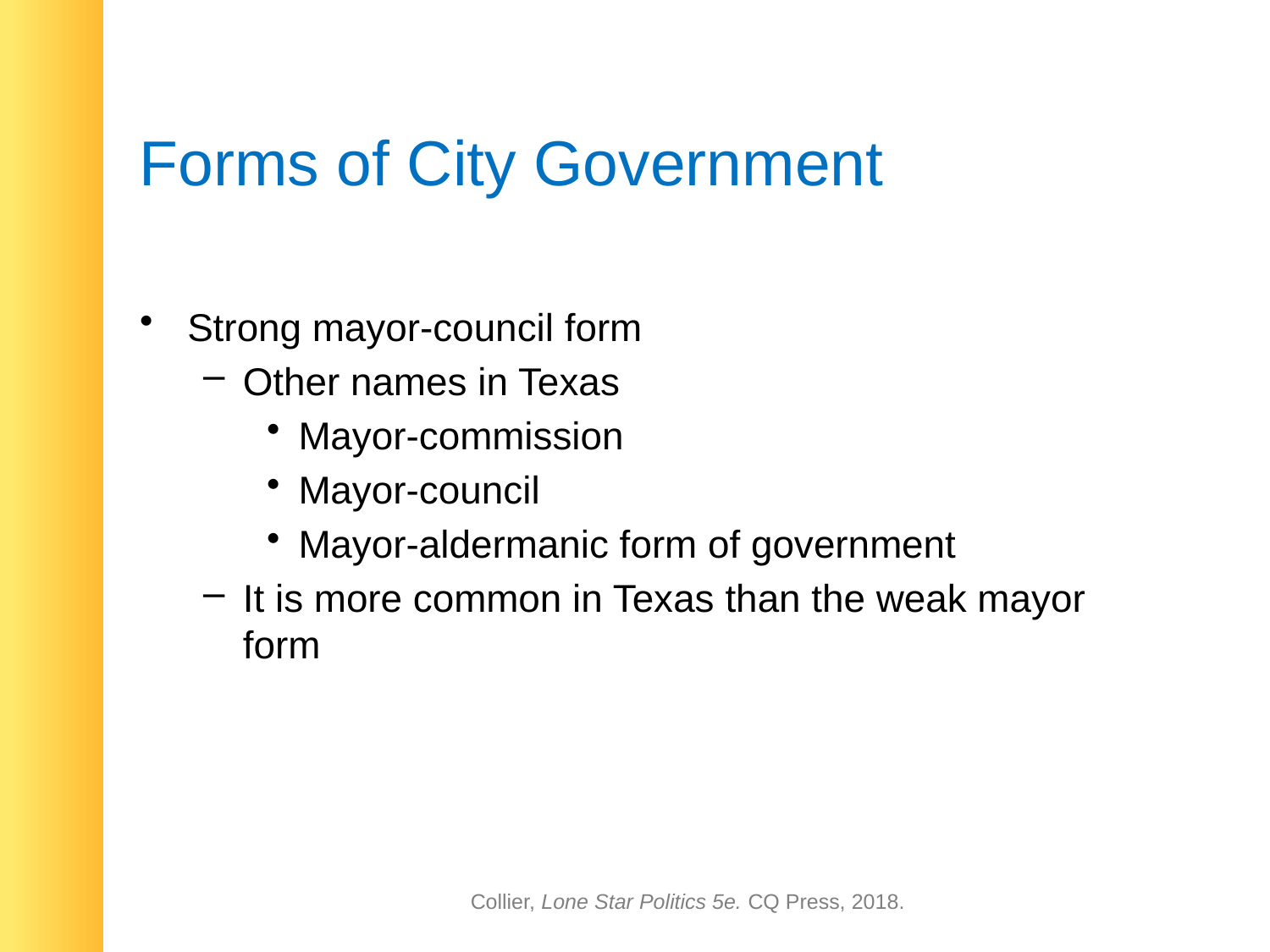

# Forms of City Government
Strong mayor-council form
Other names in Texas
Mayor-commission
Mayor-council
Mayor-aldermanic form of government
It is more common in Texas than the weak mayor form

Collier, Lone Star Politics 5e. CQ Press, 2018.